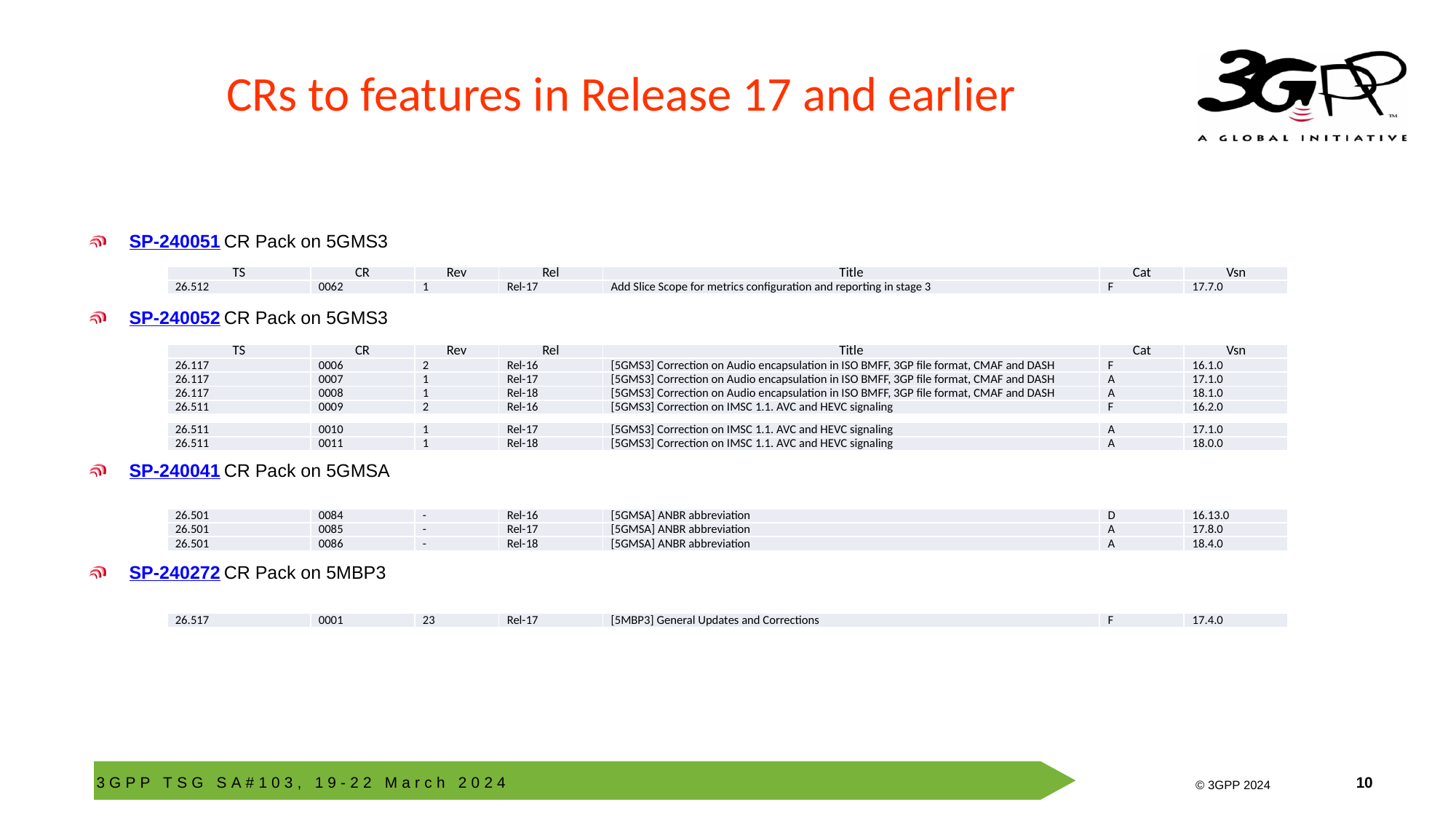

# CRs to features in Release 17 and earlier

SP-240051 CR Pack on 5GMS3

SP-240052 CR Pack on 5GMS3

SP-240041 CR Pack on 5GMSA

SP-240272 CR Pack on 5MBP3

| TS | CR | Rev | Rel | Title | Cat | Vsn |
| --- | --- | --- | --- | --- | --- | --- |
| 26.512 | 0062 | 1 | Rel-17 | Add Slice Scope for metrics configuration and reporting in stage 3 | F | 17.7.0 |
| TS | CR | Rev | Rel | Title | Cat | Vsn |
| --- | --- | --- | --- | --- | --- | --- |
| 26.117 | 0006 | 2 | Rel-16 | [5GMS3] Correction on Audio encapsulation in ISO BMFF, 3GP file format, CMAF and DASH | F | 16.1.0 |
| 26.117 | 0007 | 1 | Rel-17 | [5GMS3] Correction on Audio encapsulation in ISO BMFF, 3GP file format, CMAF and DASH | A | 17.1.0 |
| 26.117 | 0008 | 1 | Rel-18 | [5GMS3] Correction on Audio encapsulation in ISO BMFF, 3GP file format, CMAF and DASH | A | 18.1.0 |
| 26.511 | 0009 | 2 | Rel-16 | [5GMS3] Correction on IMSC 1.1. AVC and HEVC signaling | F | 16.2.0 |
| 26.511 | 0010 | 1 | Rel-17 | [5GMS3] Correction on IMSC 1.1. AVC and HEVC signaling | A | 17.1.0 |
| --- | --- | --- | --- | --- | --- | --- |
| 26.511 | 0011 | 1 | Rel-18 | [5GMS3] Correction on IMSC 1.1. AVC and HEVC signaling | A | 18.0.0 |
| 26.501 | 0084 | - | Rel-16 | [5GMSA] ANBR abbreviation | D | 16.13.0 |
| --- | --- | --- | --- | --- | --- | --- |
| 26.501 | 0085 | - | Rel-17 | [5GMSA] ANBR abbreviation | A | 17.8.0 |
| 26.501 | 0086 | - | Rel-18 | [5GMSA] ANBR abbreviation | A | 18.4.0 |
| 26.517 | 0001 | 23 | Rel-17 | [5MBP3] General Updates and Corrections | F | 17.4.0 |
| --- | --- | --- | --- | --- | --- | --- |